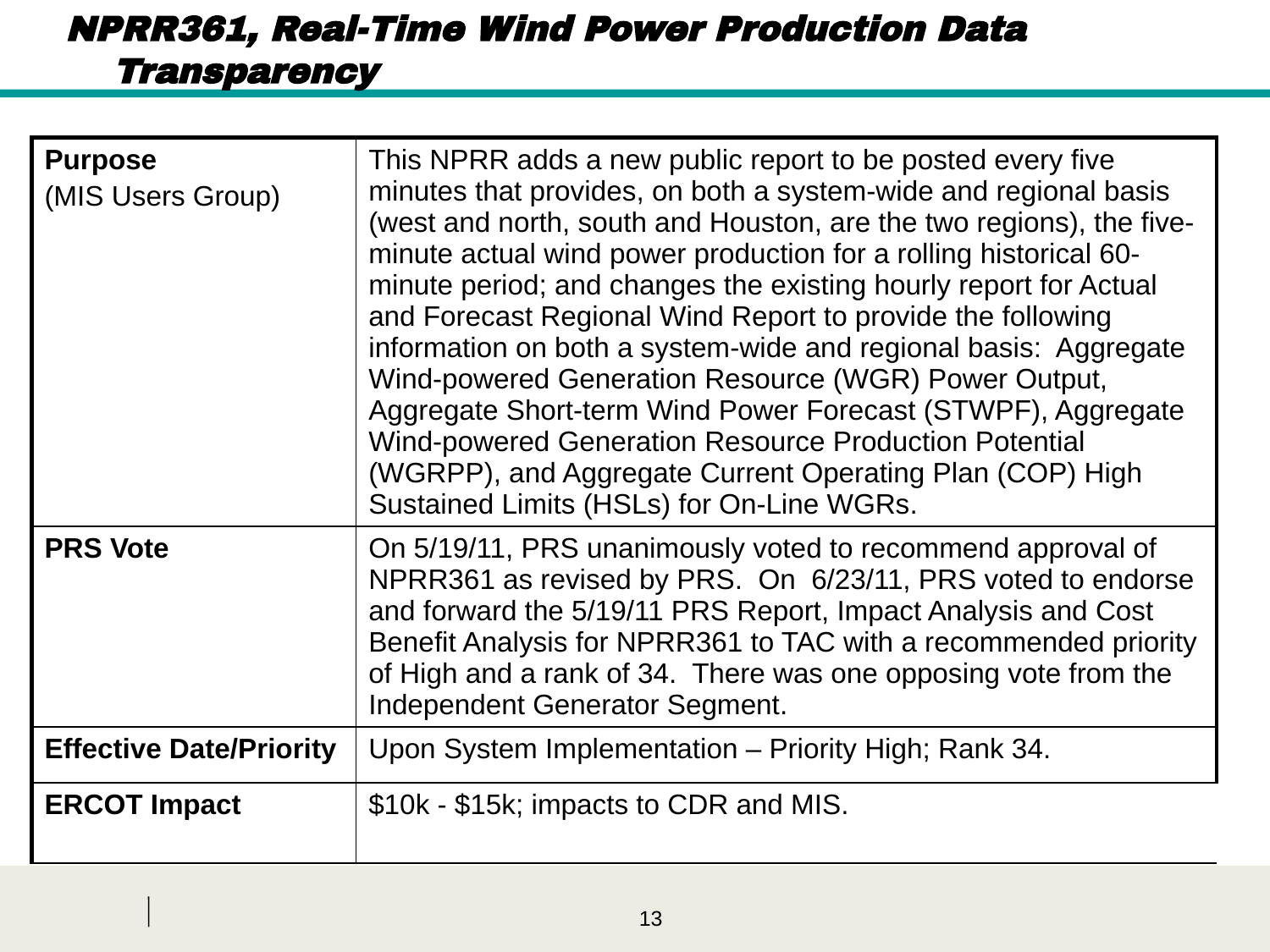

NPRR361, Real-Time Wind Power Production Data Transparency
| Purpose (MIS Users Group) | This NPRR adds a new public report to be posted every five minutes that provides, on both a system-wide and regional basis (west and north, south and Houston, are the two regions), the five-minute actual wind power production for a rolling historical 60-minute period; and changes the existing hourly report for Actual and Forecast Regional Wind Report to provide the following information on both a system-wide and regional basis: Aggregate Wind-powered Generation Resource (WGR) Power Output, Aggregate Short-term Wind Power Forecast (STWPF), Aggregate Wind-powered Generation Resource Production Potential (WGRPP), and Aggregate Current Operating Plan (COP) High Sustained Limits (HSLs) for On-Line WGRs. |
| --- | --- |
| PRS Vote | On 5/19/11, PRS unanimously voted to recommend approval of NPRR361 as revised by PRS. On 6/23/11, PRS voted to endorse and forward the 5/19/11 PRS Report, Impact Analysis and Cost Benefit Analysis for NPRR361 to TAC with a recommended priority of High and a rank of 34. There was one opposing vote from the Independent Generator Segment. |
| Effective Date/Priority | Upon System Implementation – Priority High; Rank 34. |
| ERCOT Impact | $10k - $15k; impacts to CDR and MIS. |